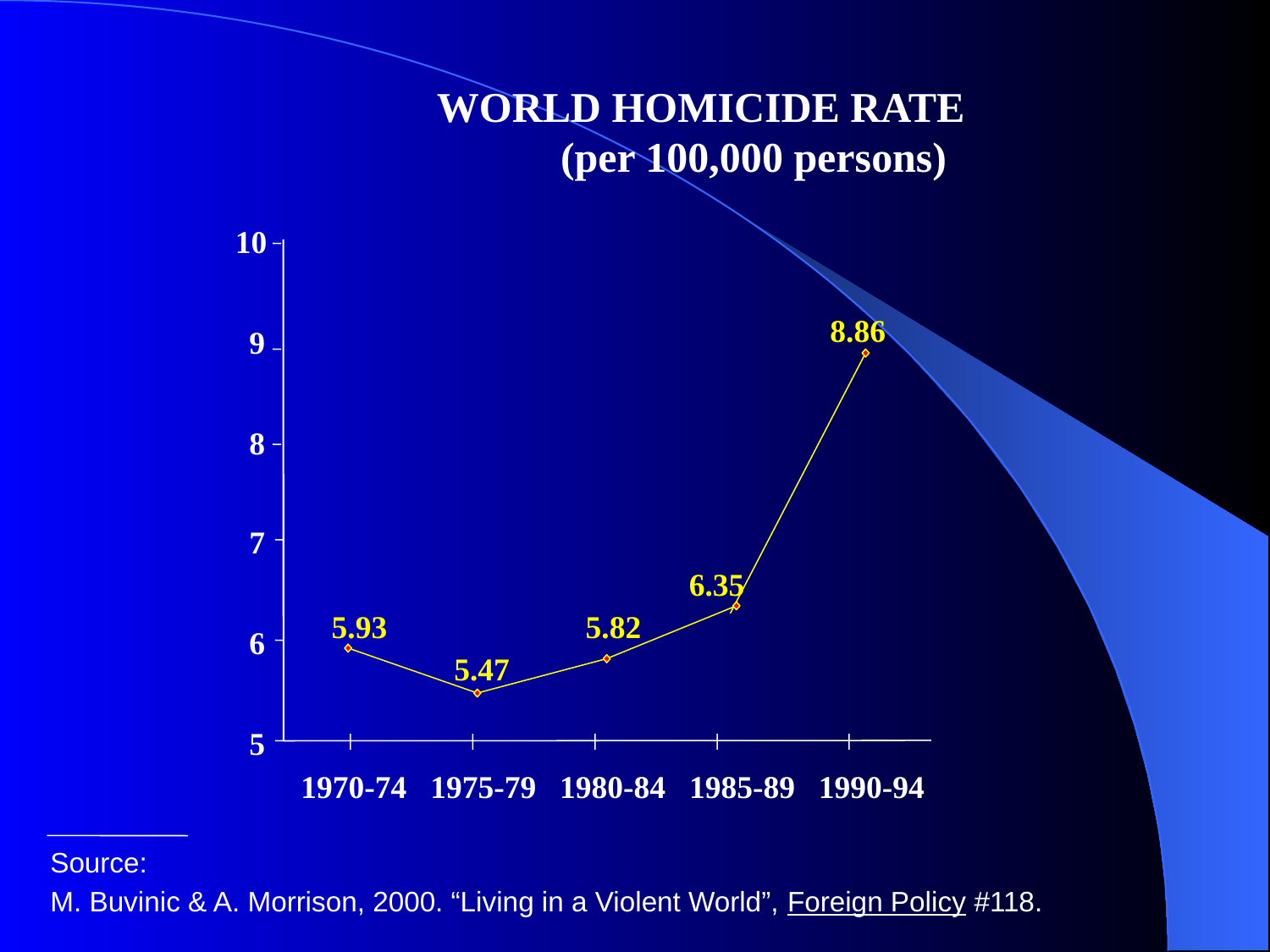

WORLD HOMICIDE RATE
          (per 100,000 persons)

10

8.86
9

8

7

6.35

5.93
5.82
6

5.47

5

1970-74
1975-79
1980-84
1985-89
1990-94

Source:
M. Buvinic & A. Morrison, 2000. “Living in a Violent World”, Foreign Policy #118.